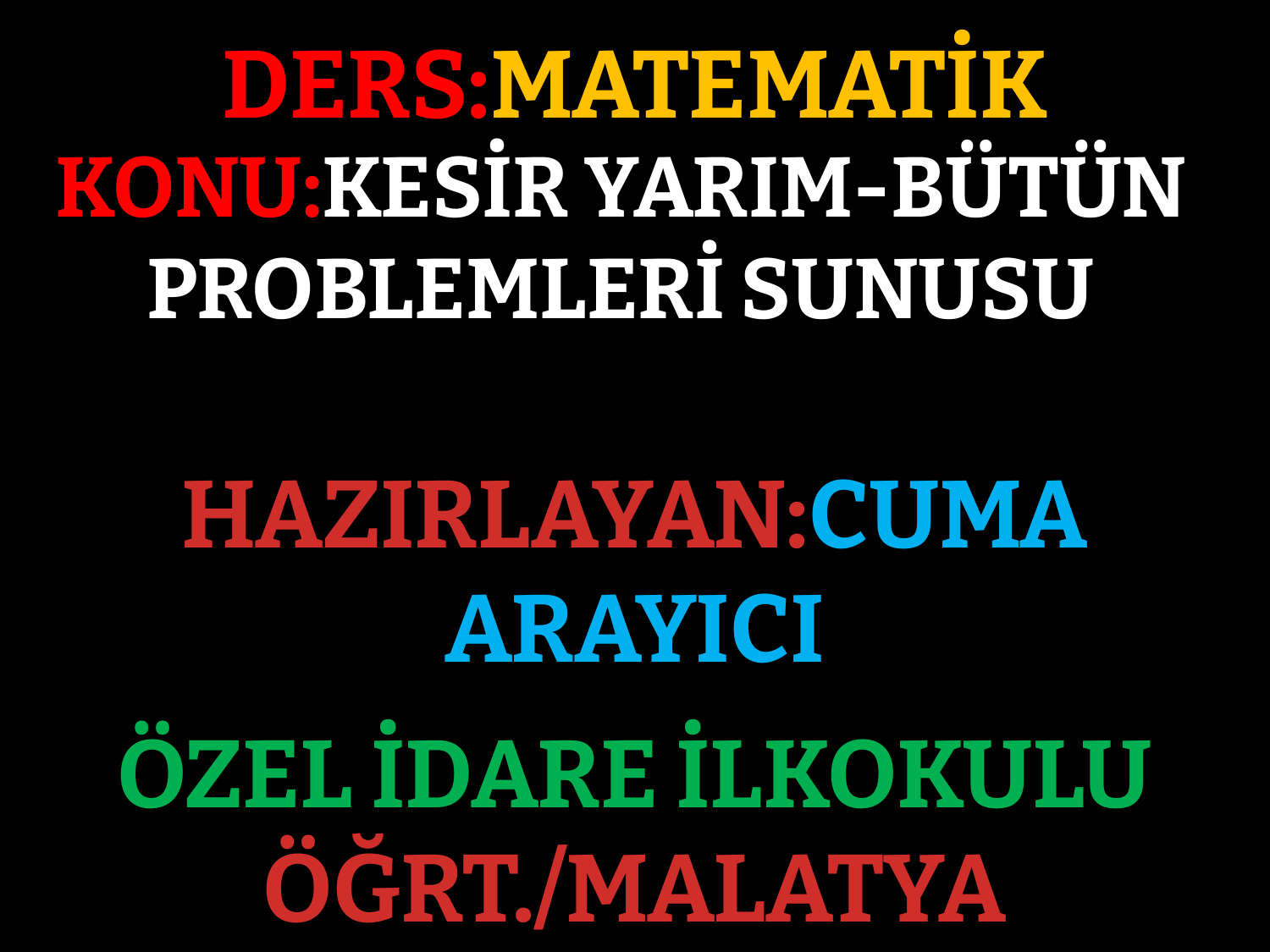

DERS:MATEMATİK
KONU:KESİR YARIM-BÜTÜN PROBLEMLERİ SUNUSU
HAZIRLAYAN:CUMA ARAYICI
ÖZEL İDARE İLKOKULU ÖĞRT./MALATYA